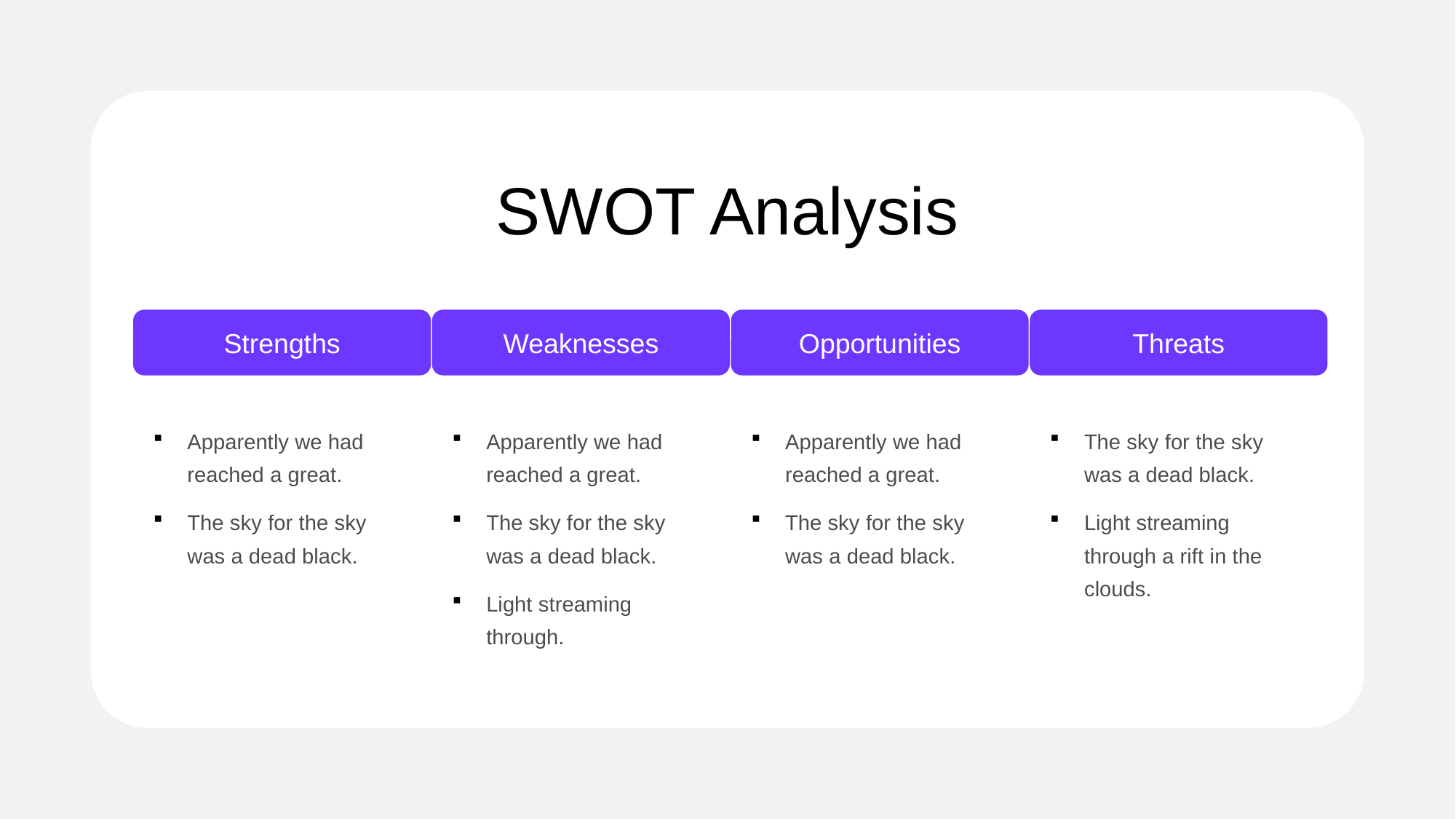

# SWOT Analysis
Strengths
Weaknesses
Opportunities
Threats
Apparently we had reached a great.
The sky for the sky was a dead black.
Apparently we had reached a great.
The sky for the sky was a dead black.
Light streaming through.
Apparently we had reached a great.
The sky for the sky was a dead black.
The sky for the sky was a dead black.
Light streaming through a rift in the clouds.